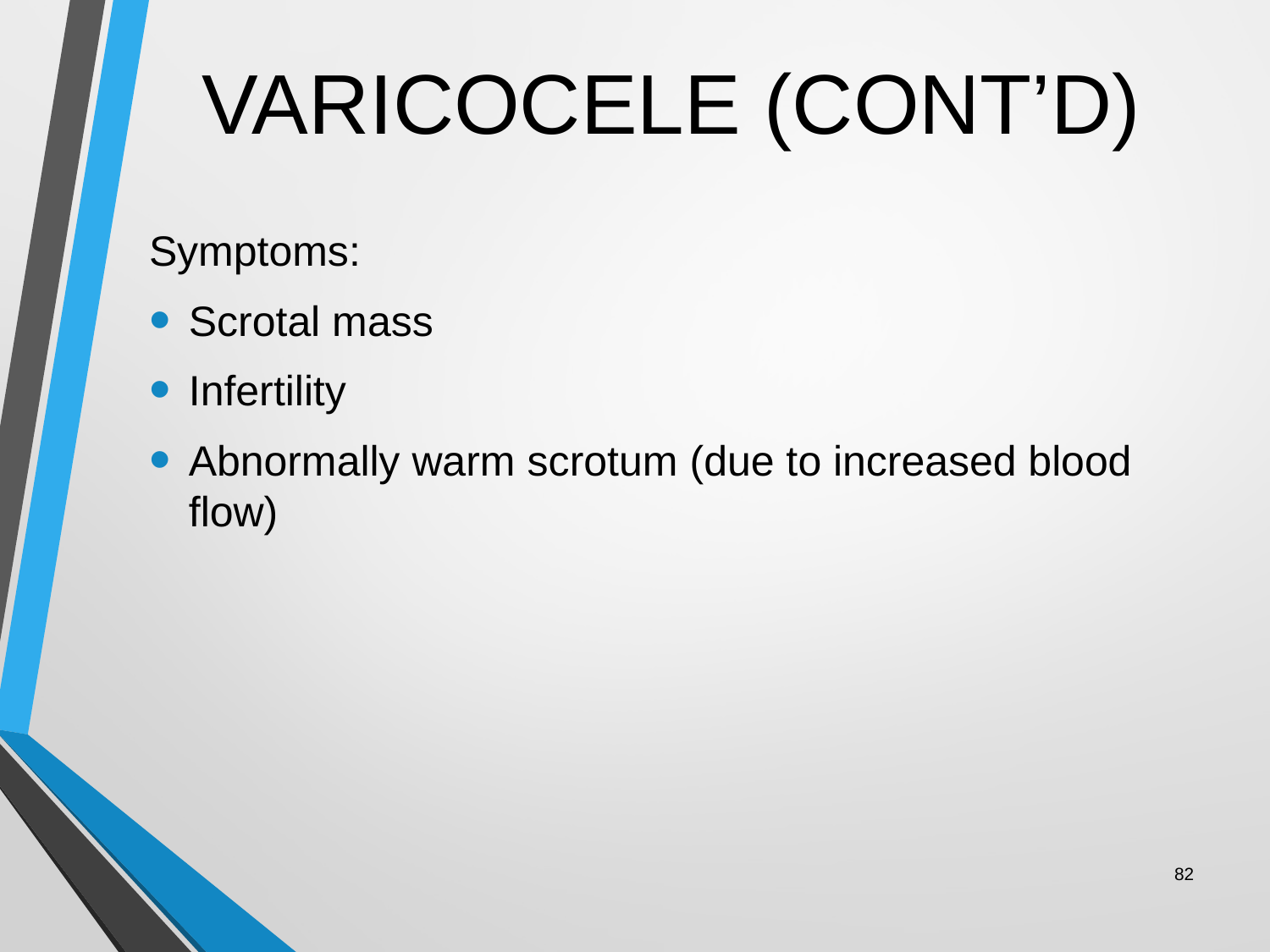

Symptoms:
Scrotal mass
Infertility
Abnormally warm scrotum (due to increased blood flow)
# VARICOCELE (CONT’D)
82